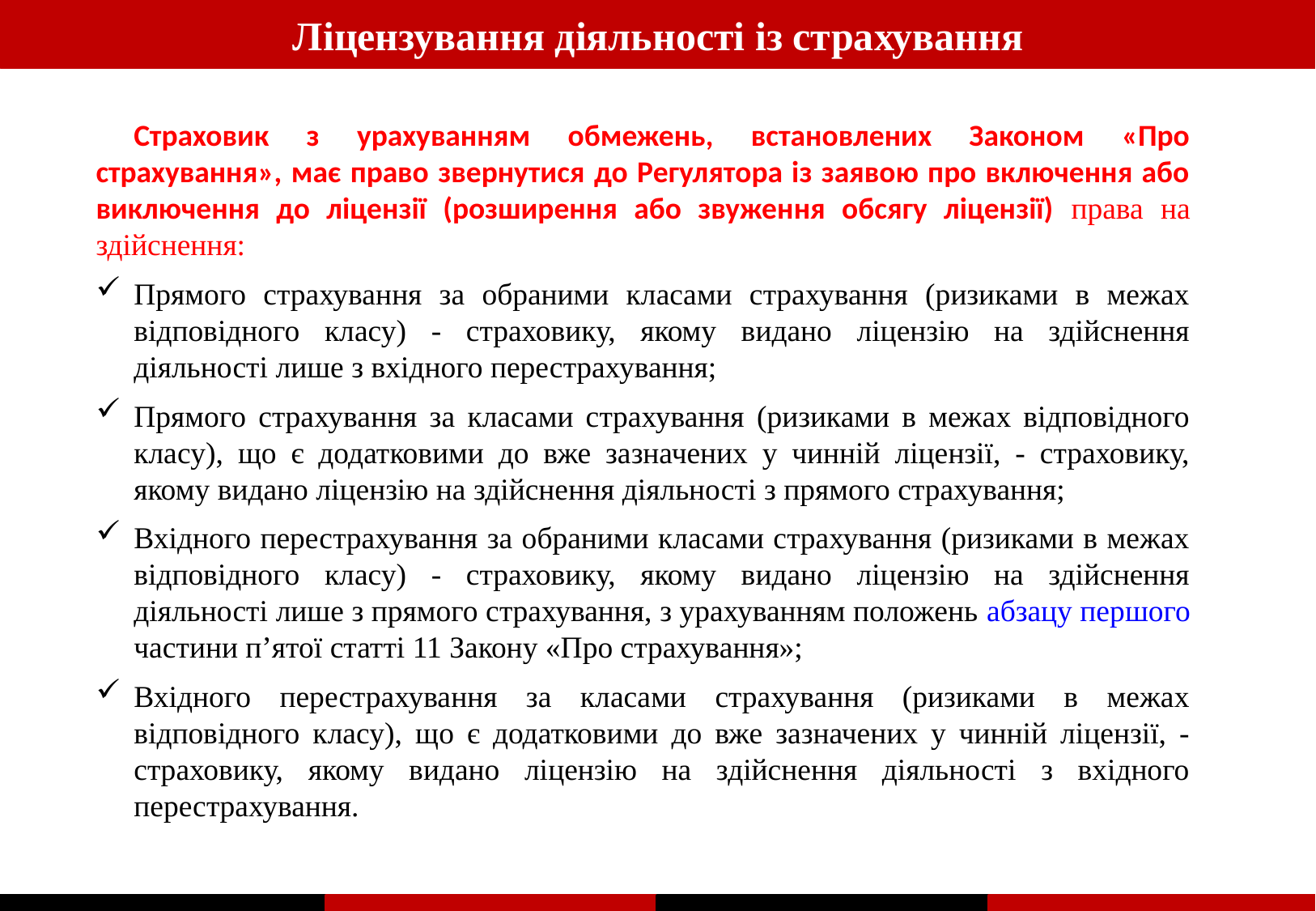

Ліцензування діяльності із страхування
Страховик з урахуванням обмежень, встановлених Законом «Про страхування», має право звернутися до Регулятора із заявою про включення або виключення до ліцензії (розширення або звуження обсягу ліцензії) права на здійснення:
Прямого страхування за обраними класами страхування (ризиками в межах відповідного класу) - страховику, якому видано ліцензію на здійснення діяльності лише з вхідного перестрахування;
Прямого страхування за класами страхування (ризиками в межах відповідного класу), що є додатковими до вже зазначених у чинній ліцензії, - страховику, якому видано ліцензію на здійснення діяльності з прямого страхування;
Вхідного перестрахування за обраними класами страхування (ризиками в межах відповідного класу) - страховику, якому видано ліцензію на здійснення діяльності лише з прямого страхування, з урахуванням положень абзацу першого частини п’ятої статті 11 Закону «Про страхування»;
Вхідного перестрахування за класами страхування (ризиками в межах відповідного класу), що є додатковими до вже зазначених у чинній ліцензії, - страховику, якому видано ліцензію на здійснення діяльності з вхідного перестрахування.